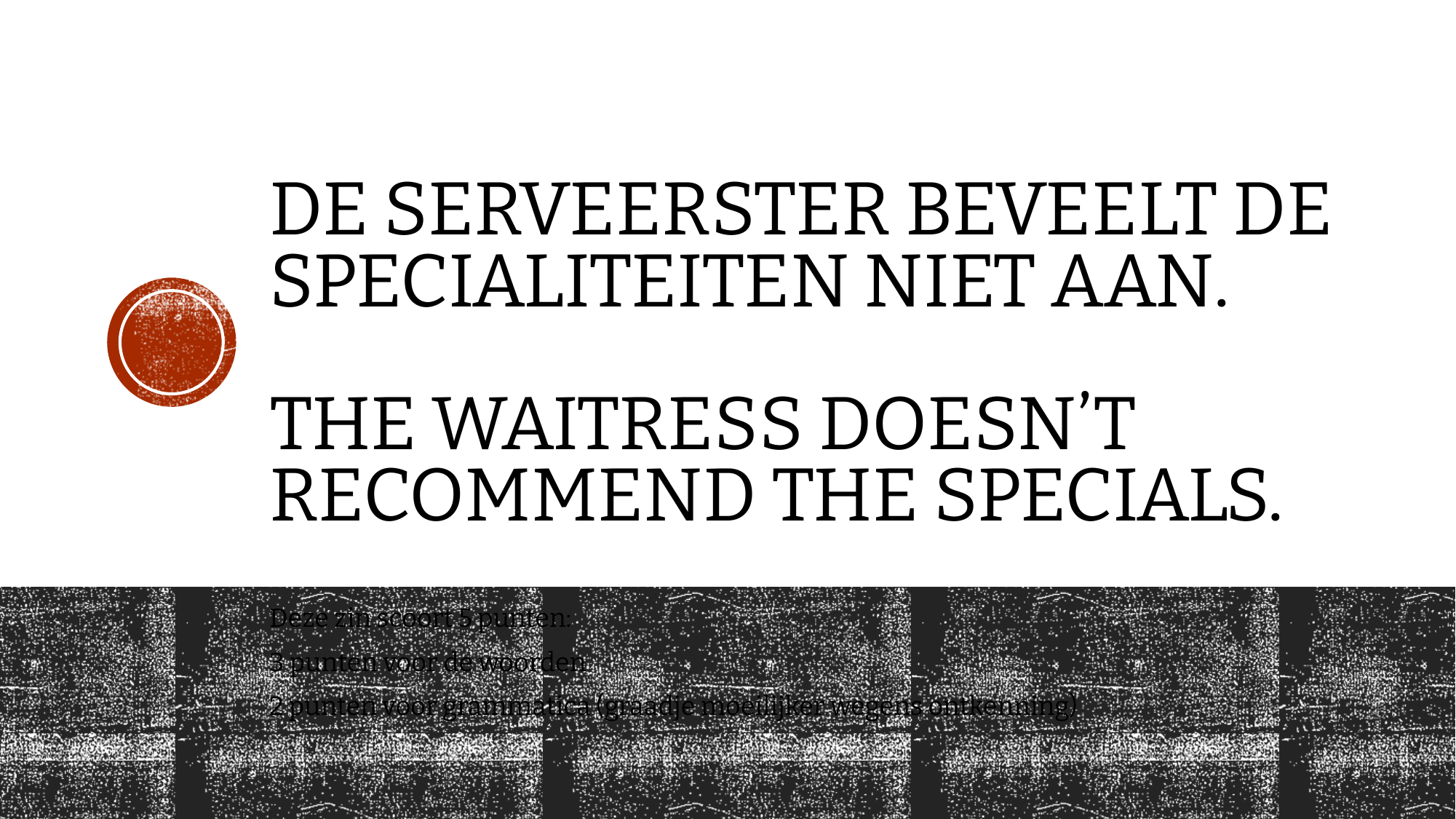

# De serveerster beveelt de specialiteiten niet aan. The waitress doesn’t recommend the specials.
Deze zin scoort 5 punten:
3 punten voor de woorden
2 punten voor grammatica (graadje moeilijker wegens ontkenning)